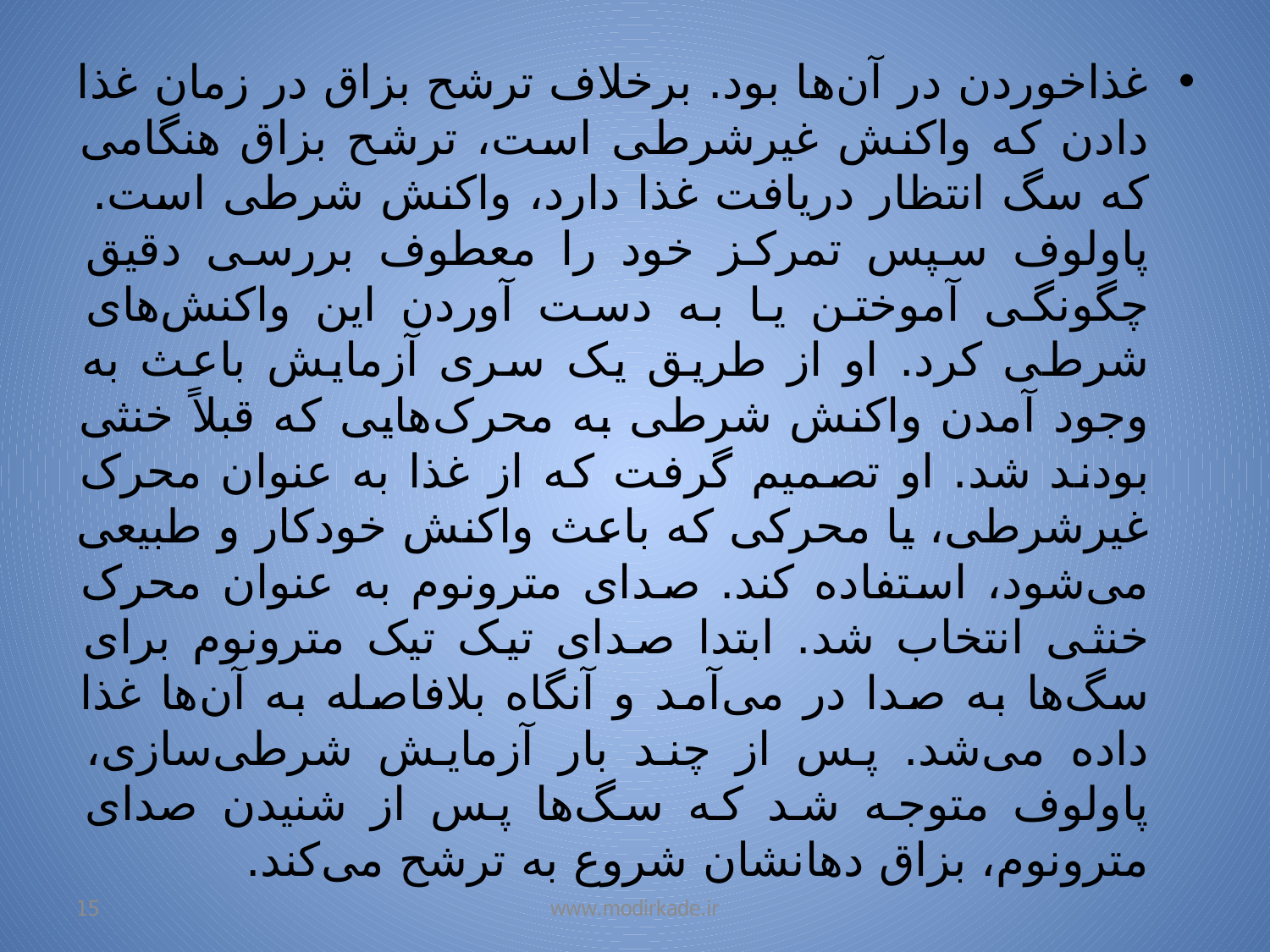

غذاخوردن در آن‌ها بود. برخلاف ترشح بزاق در زمان غذا دادن که واکنش غیرشرطی است، ترشح بزاق هنگامی که سگ انتظار دریافت غذا دارد، واکنش شرطی است.
پاولوف سپس تمرکز خود را معطوف بررسی دقیق چگونگی آموختن یا به دست آوردن این واکنش‌های شرطی کرد. او از طریق یک سری آزمایش باعث به وجود آمدن واکنش شرطی به محرک‌هایی که قبلاً خنثی بودند شد. او تصمیم گرفت که از غذا به عنوان محرک غیرشرطی، یا محرکی که باعث واکنش خودکار و طبیعی می‌شود، استفاده کند. صدای مترونوم به عنوان محرک خنثی انتخاب شد. ابتدا صدای تیک تیک مترونوم برای سگ‌ها به صدا در می‌آمد و آنگاه بلافاصله به آن‌ها غذا داده می‌شد. پس از چند بار آزمایش شرطی‌سازی، پاولوف متوجه شد که سگ‌ها پس از شنیدن صدای مترونوم، بزاق دهانشان شروع به ترشح می‌کند.

15
www.modirkade.ir